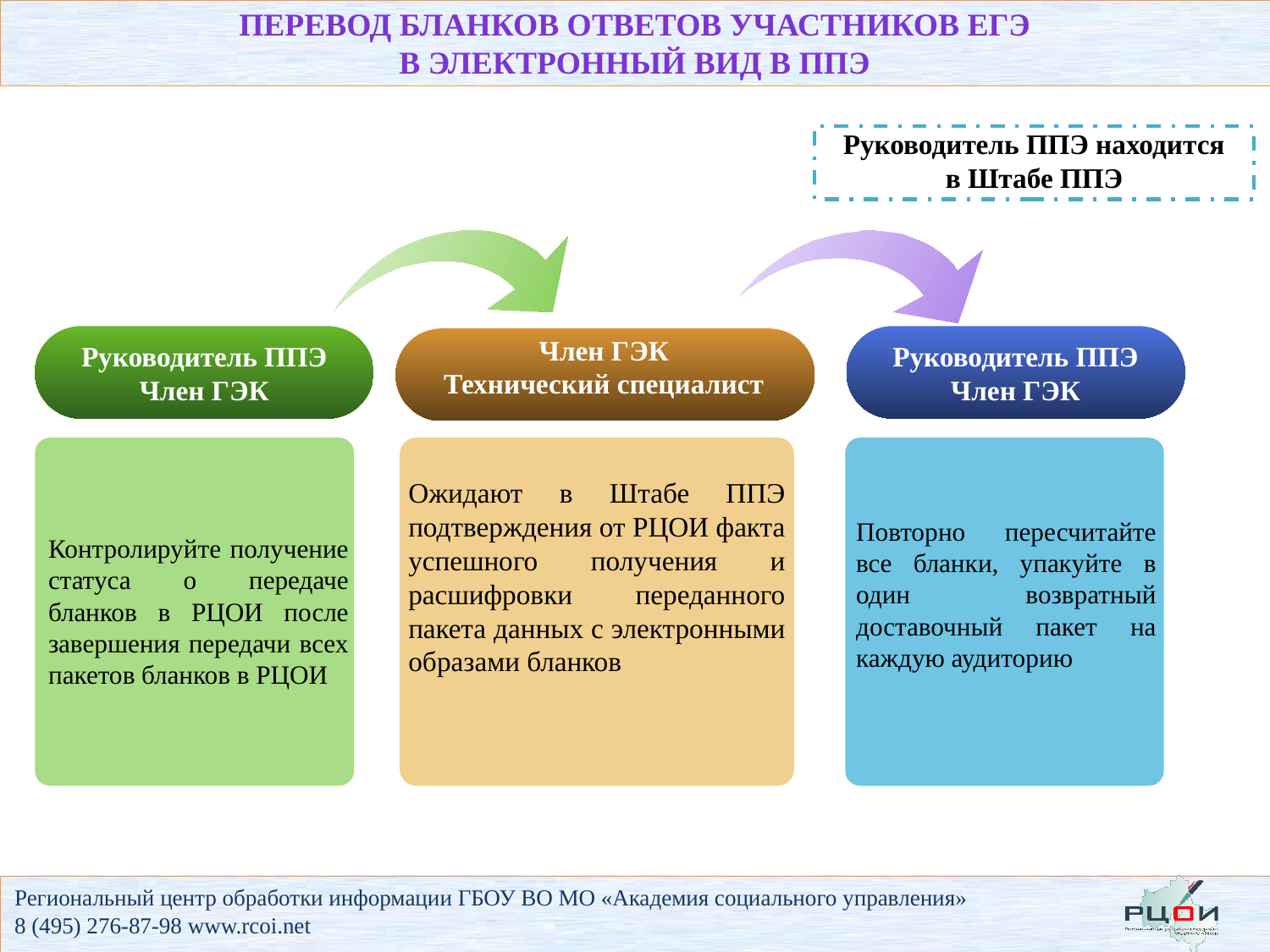

Перевод бланков ответов участников ЕГЭ
в электронный вид в ППЭ
Руководитель ППЭ находится
в Штабе ППЭ

Член ГЭК
Технический специалист

Руководитель ППЭ
Член ГЭК
Руководитель ППЭ
Член ГЭК

Ожидают в Штабе ППЭ подтверждения от РЦОИ факта успешного получения и расшифровки переданного пакета данных с электронными образами бланков
Повторно пересчитайте все бланки, упакуйте в один возвратный доставочный пакет на каждую аудиторию
Контролируйте получение статуса о передаче бланков в РЦОИ после завершения передачи всех пакетов бланков в РЦОИ